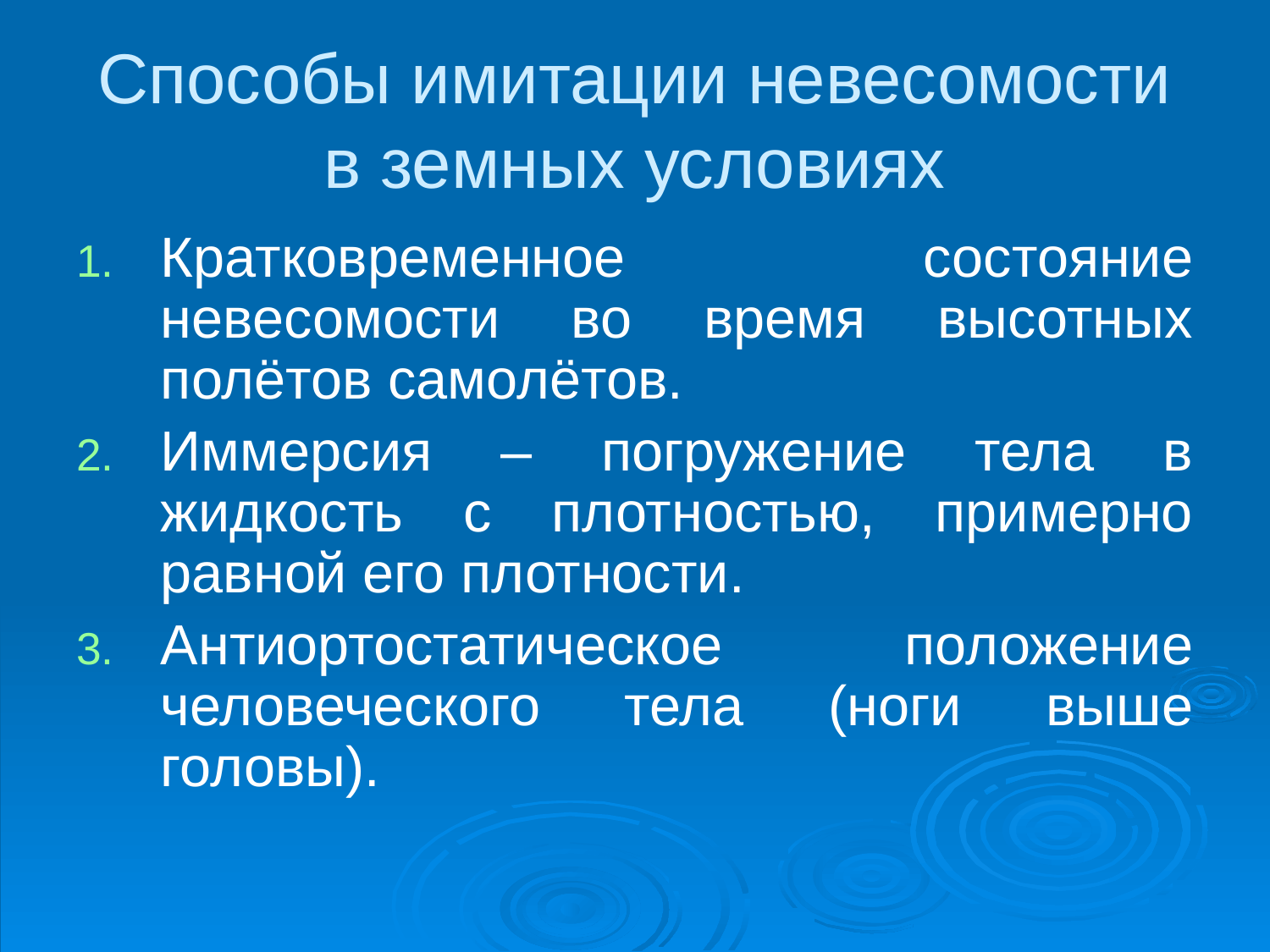

# Способы имитации невесомости в земных условиях
Кратковременное состояние невесомости во время высотных полётов самолётов.
Иммерсия – погружение тела в жидкость с плотностью, примерно равной его плотности.
Антиортостатическое положение человеческого тела (ноги выше головы).